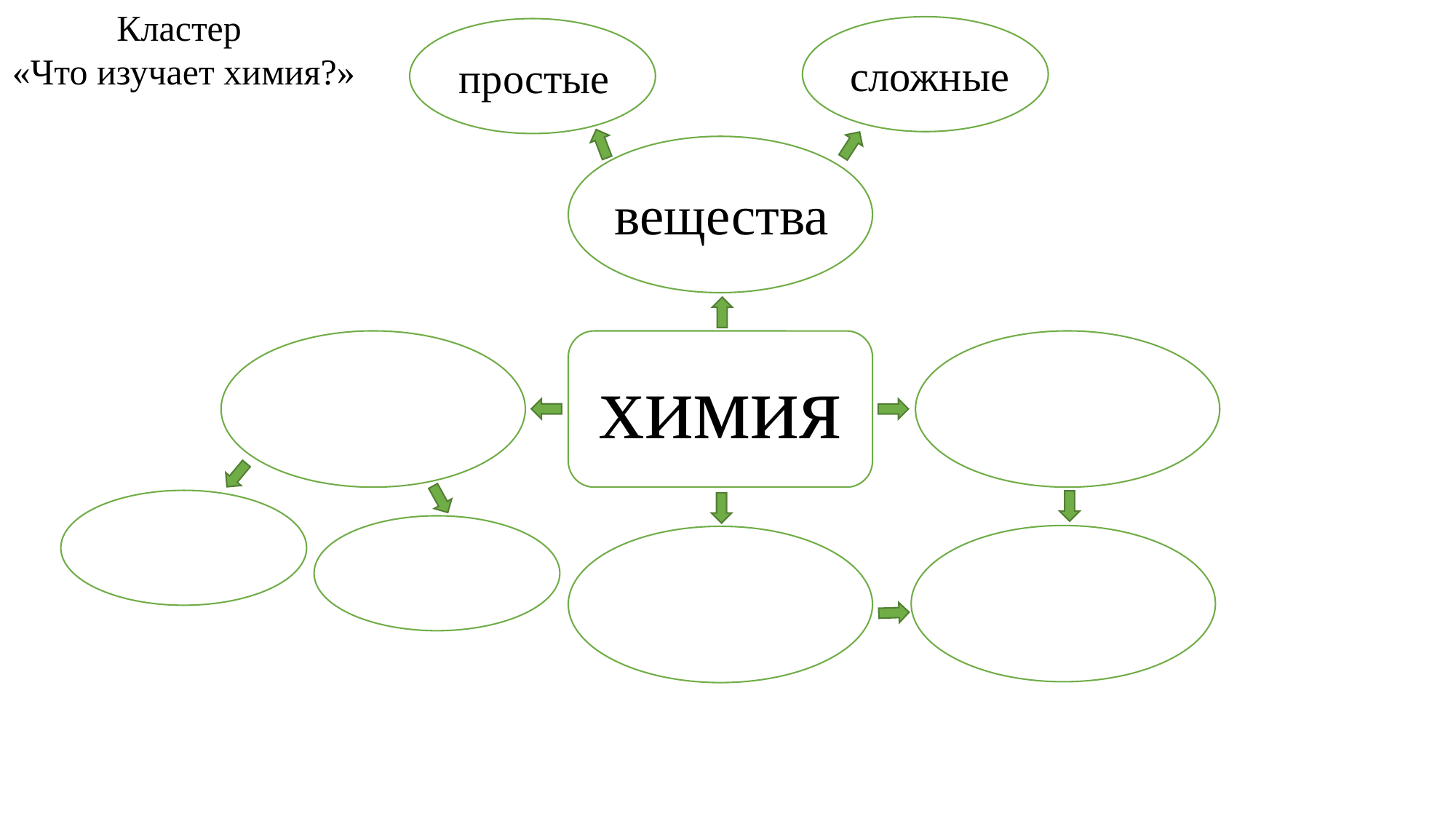

Кластер
«Что изучает химия?»

сложные

простые

вещества

химия